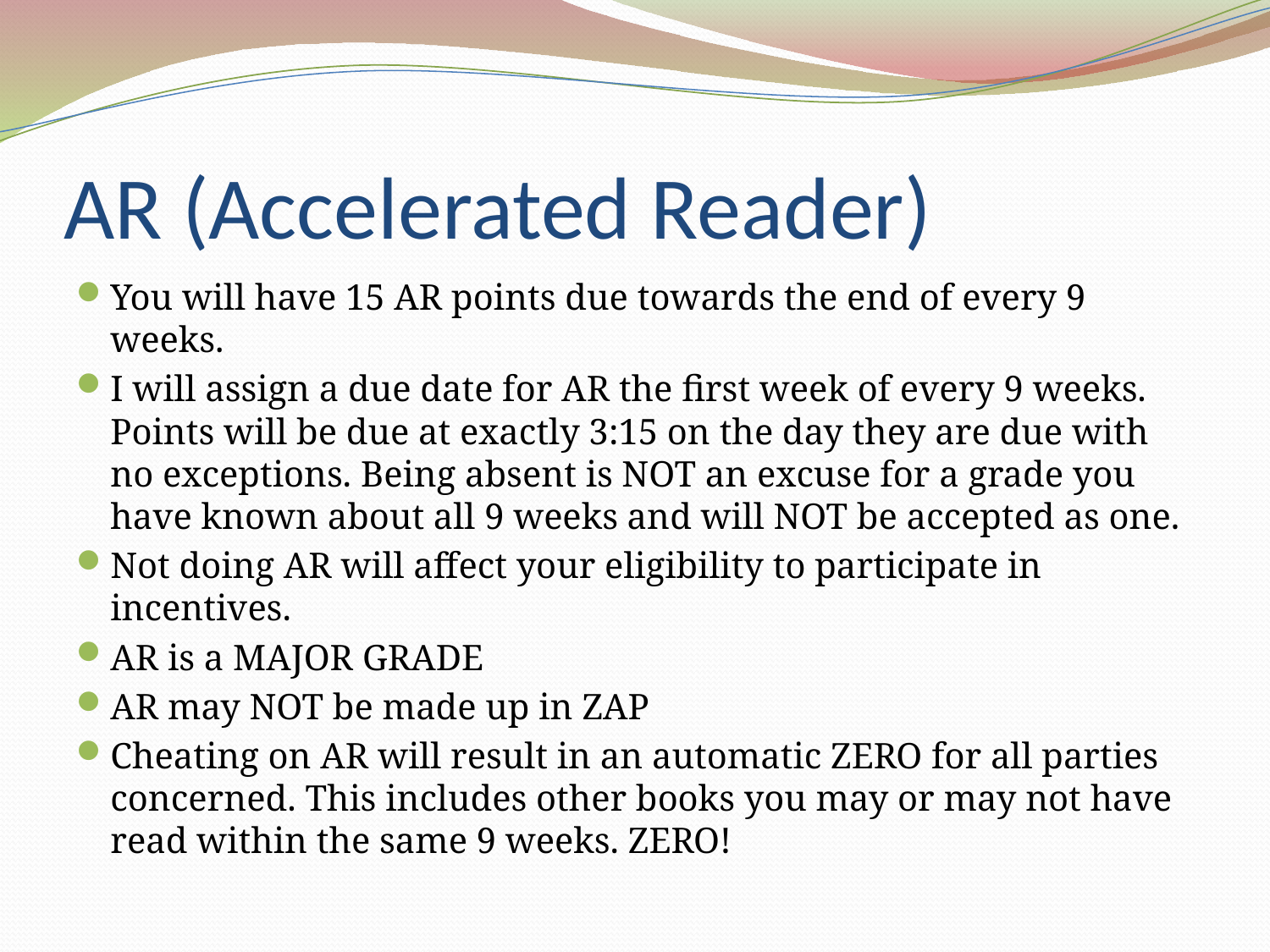

# AR (Accelerated Reader)
You will have 15 AR points due towards the end of every 9 weeks.
I will assign a due date for AR the first week of every 9 weeks. Points will be due at exactly 3:15 on the day they are due with no exceptions. Being absent is NOT an excuse for a grade you have known about all 9 weeks and will NOT be accepted as one.
Not doing AR will affect your eligibility to participate in incentives.
AR is a MAJOR GRADE
AR may NOT be made up in ZAP
Cheating on AR will result in an automatic ZERO for all parties concerned. This includes other books you may or may not have read within the same 9 weeks. ZERO!